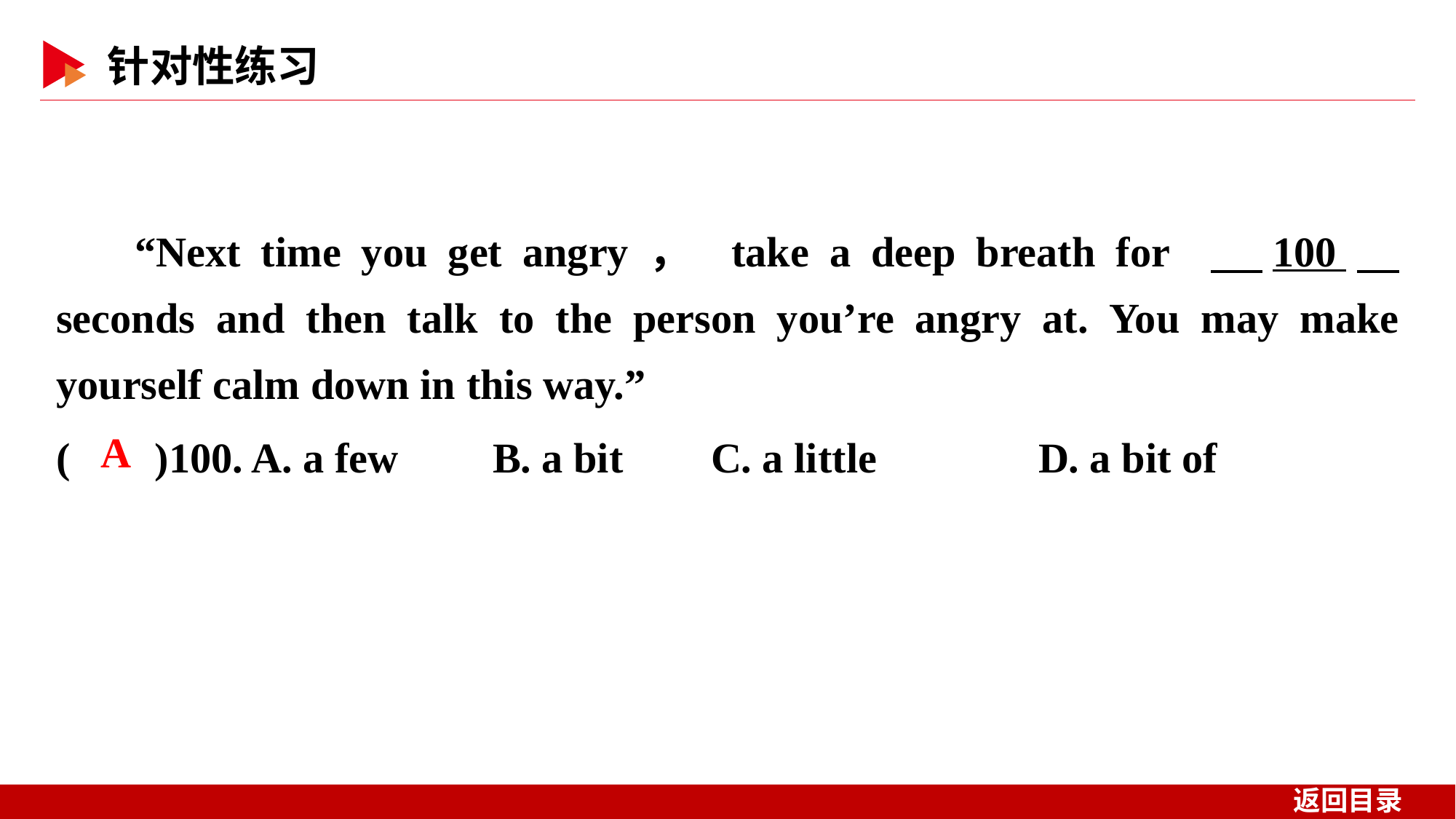

“Next time you get angry， take a deep breath for 　100　 seconds and then talk to the person you’re angry at. You may make yourself calm down in this way.”
(        )100. A. a few 	B. a bit	C. a little       	D. a bit of
   A